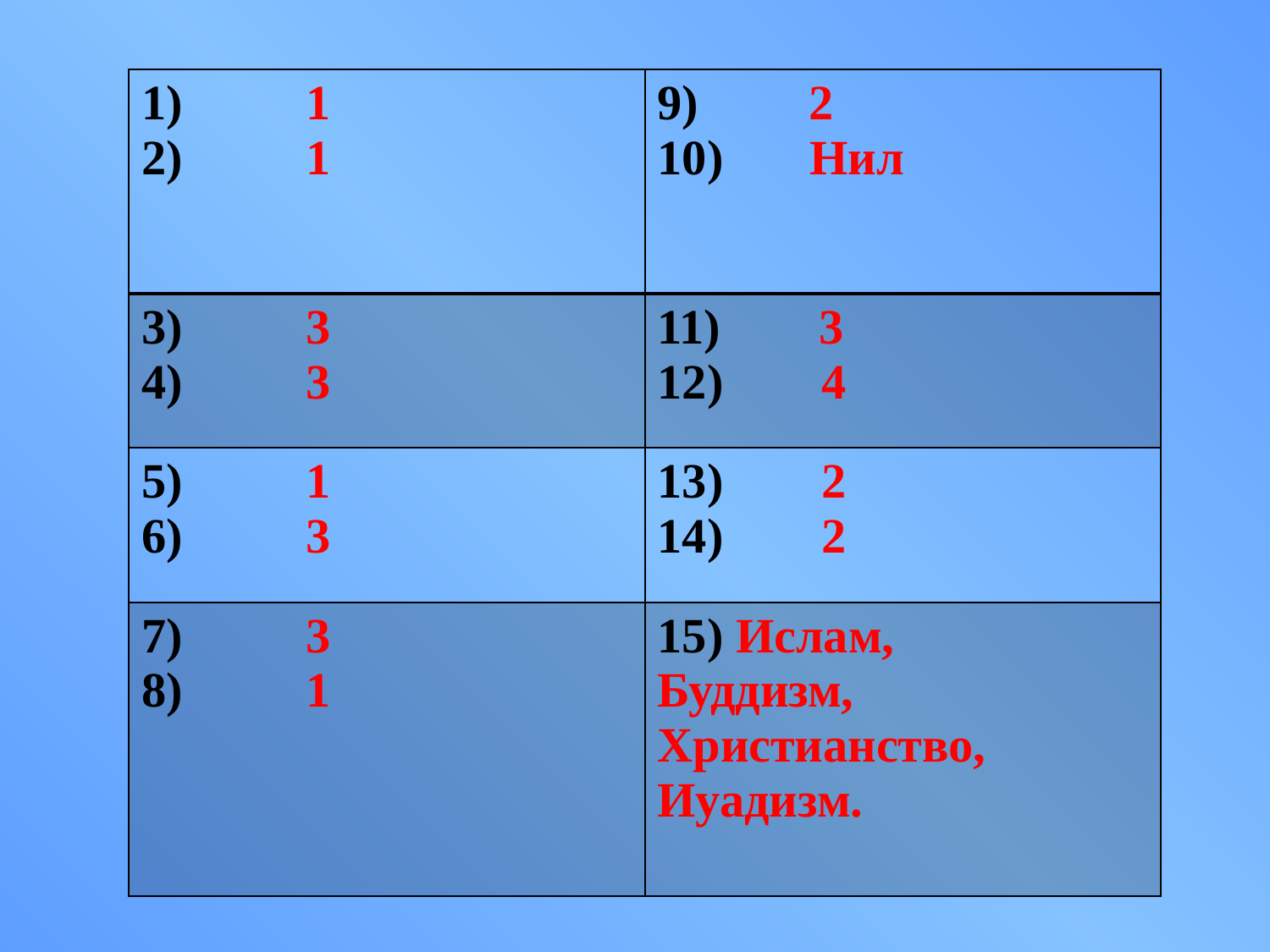

| 1) 1 2) 1 | 9) 2 10) Нил |
| --- | --- |
| 3) 3 4) 3 | 11) 3 12) 4 |
| 5) 1 6) 3 | 13) 2 14) 2 |
| 7) 3 8) 1 | 15) Ислам, Буддизм, Христианство, Иуадизм. |